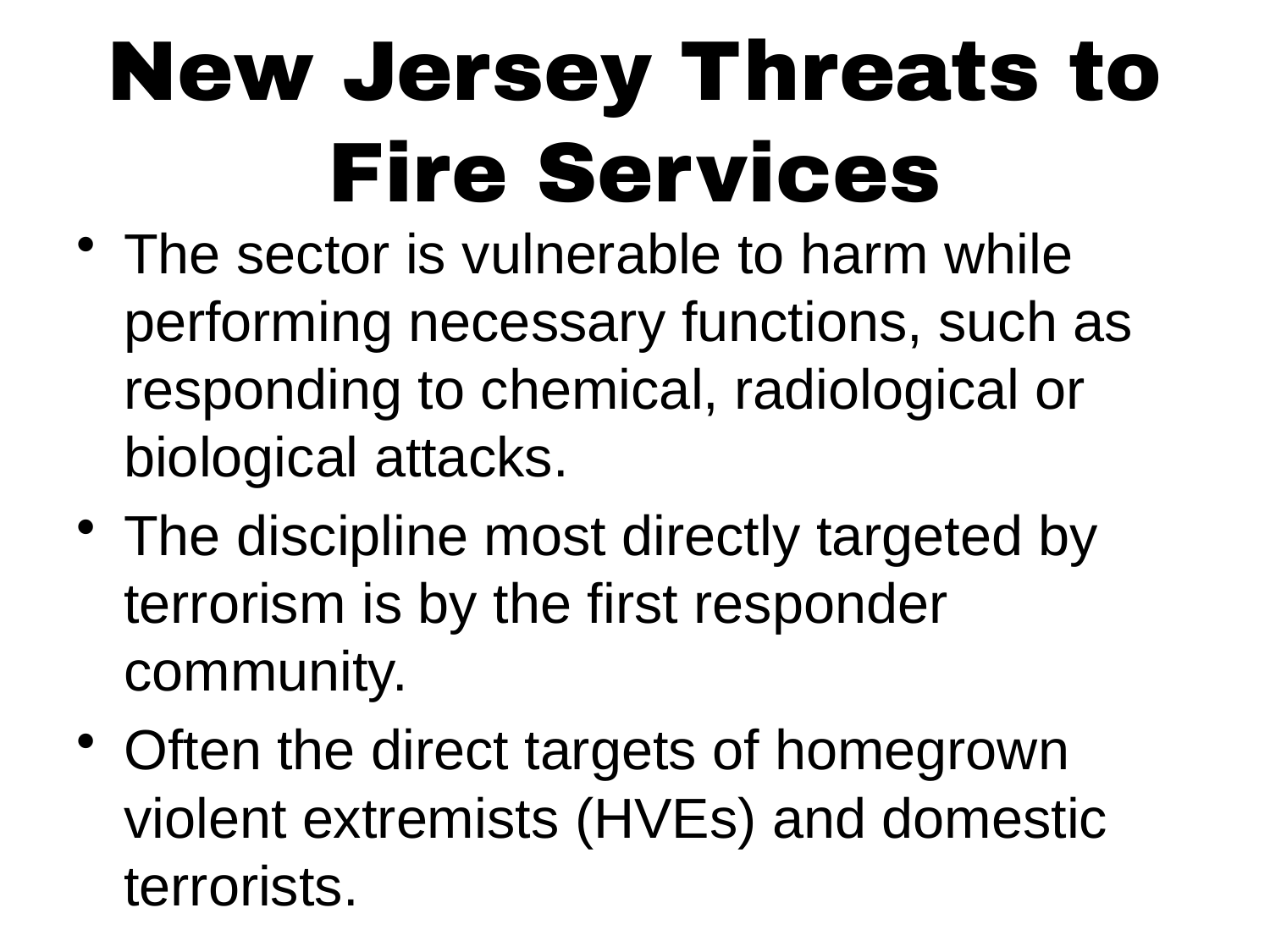

# New Jersey Threats to Fire Services
The sector is vulnerable to harm while performing necessary functions, such as responding to chemical, radiological or biological attacks.
The discipline most directly targeted by terrorism is by the first responder community.
Often the direct targets of homegrown violent extremists (HVEs) and domestic terrorists.